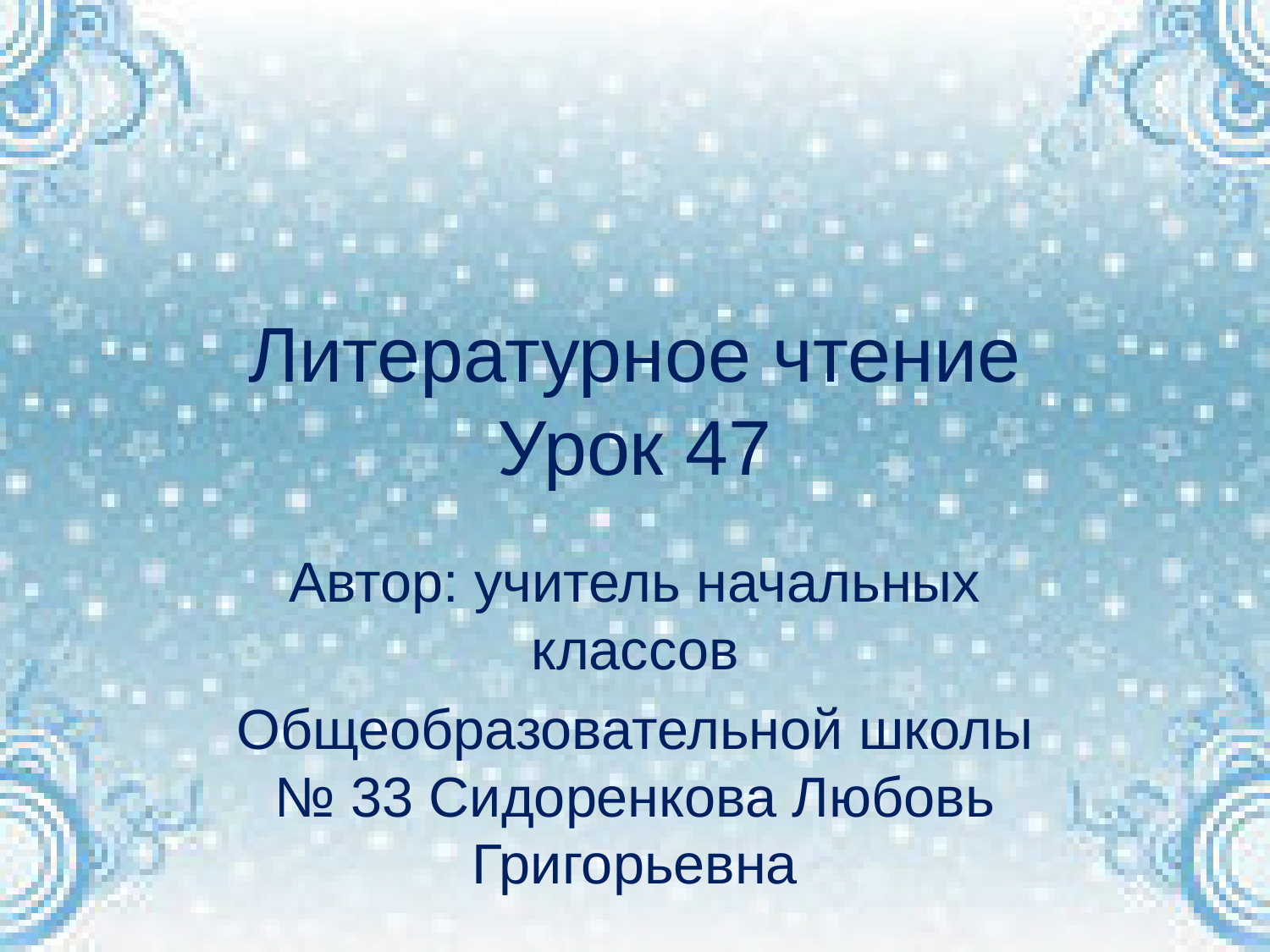

# Литературное чтение Урок 47
Автор: учитель начальных классов
Общеобразовательной школы № 33 Сидоренкова Любовь Григорьевна